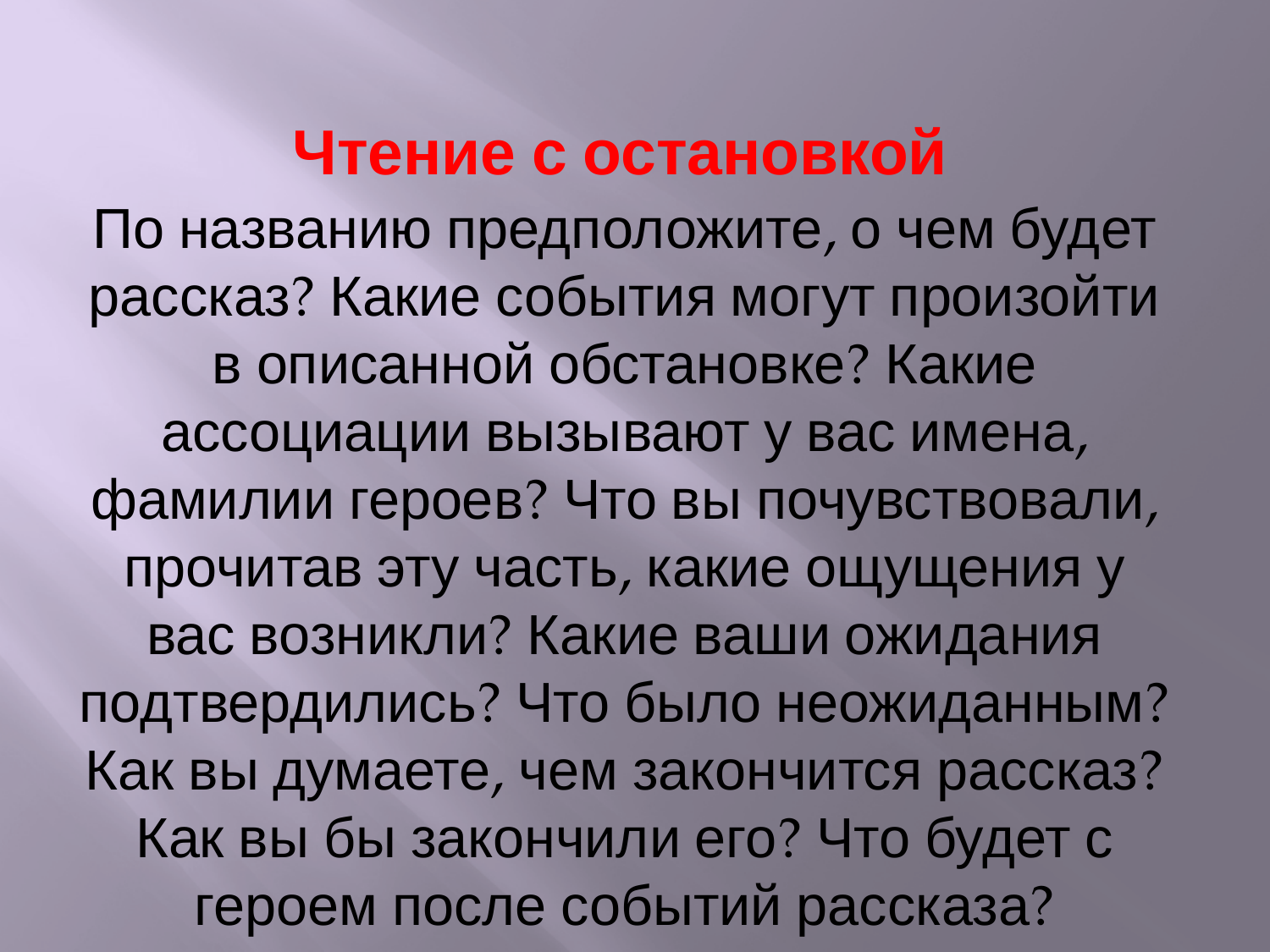

Чтение с остановкой
По названию предположите, о чем будет рассказ? Какие события могут произойти в описанной обстановке? Какие ассоциации вызывают у вас имена, фамилии героев? Что вы почувствовали, прочитав эту часть, какие ощущения у вас возникли? Какие ваши ожидания подтвердились? Что было неожиданным? Как вы думаете, чем закончится рассказ? Как вы бы закончили его? Что будет с героем после событий рассказа?